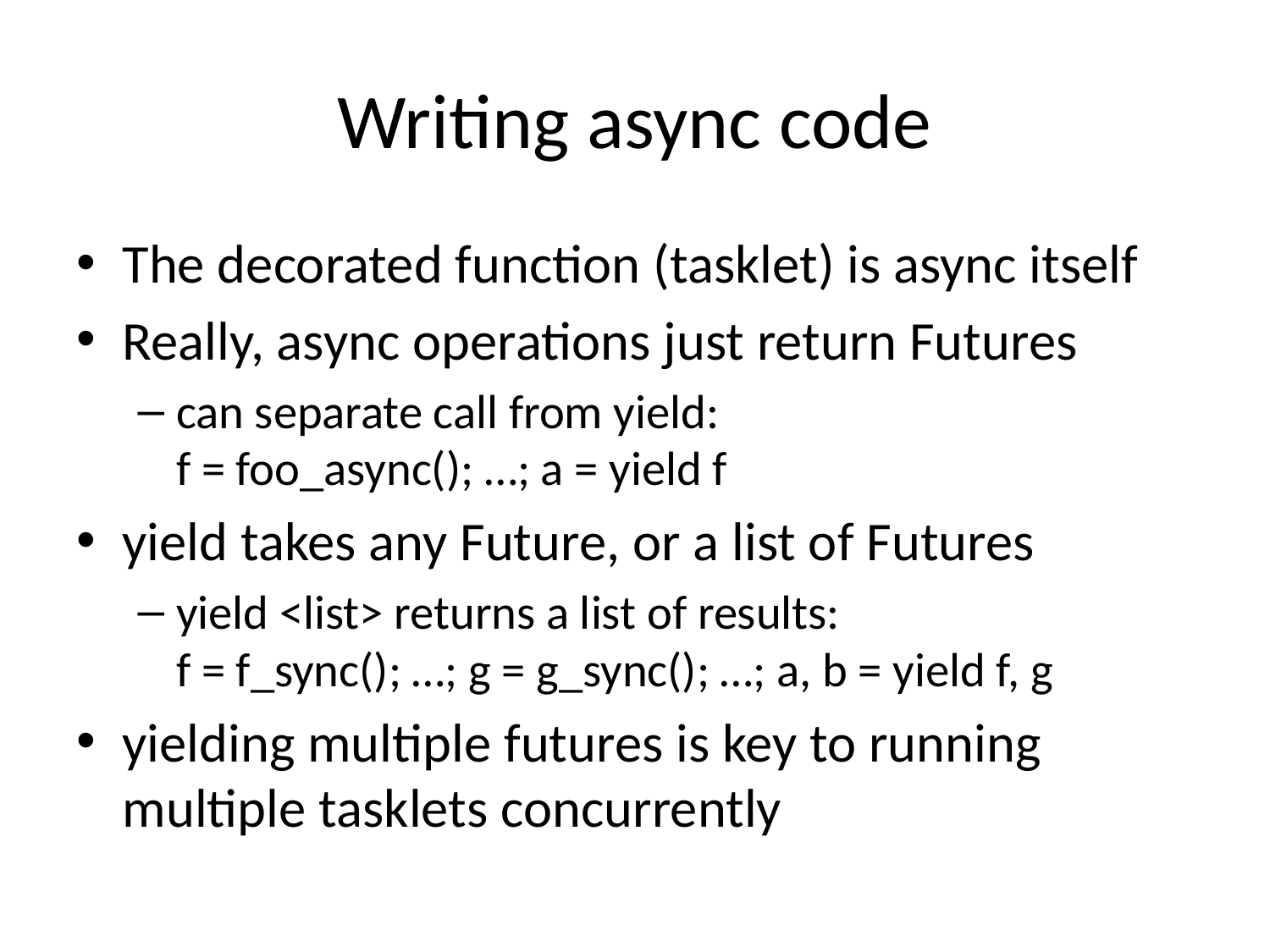

# Writing async code
The decorated function (tasklet) is async itself
Really, async operations just return Futures
can separate call from yield:
f = foo_async(); …; a = yield f
yield takes any Future, or a list of Futures
yield <list> returns a list of results:
f = f_sync(); …; g = g_sync(); …; a, b = yield f, g
yielding multiple futures is key to running multiple tasklets concurrently